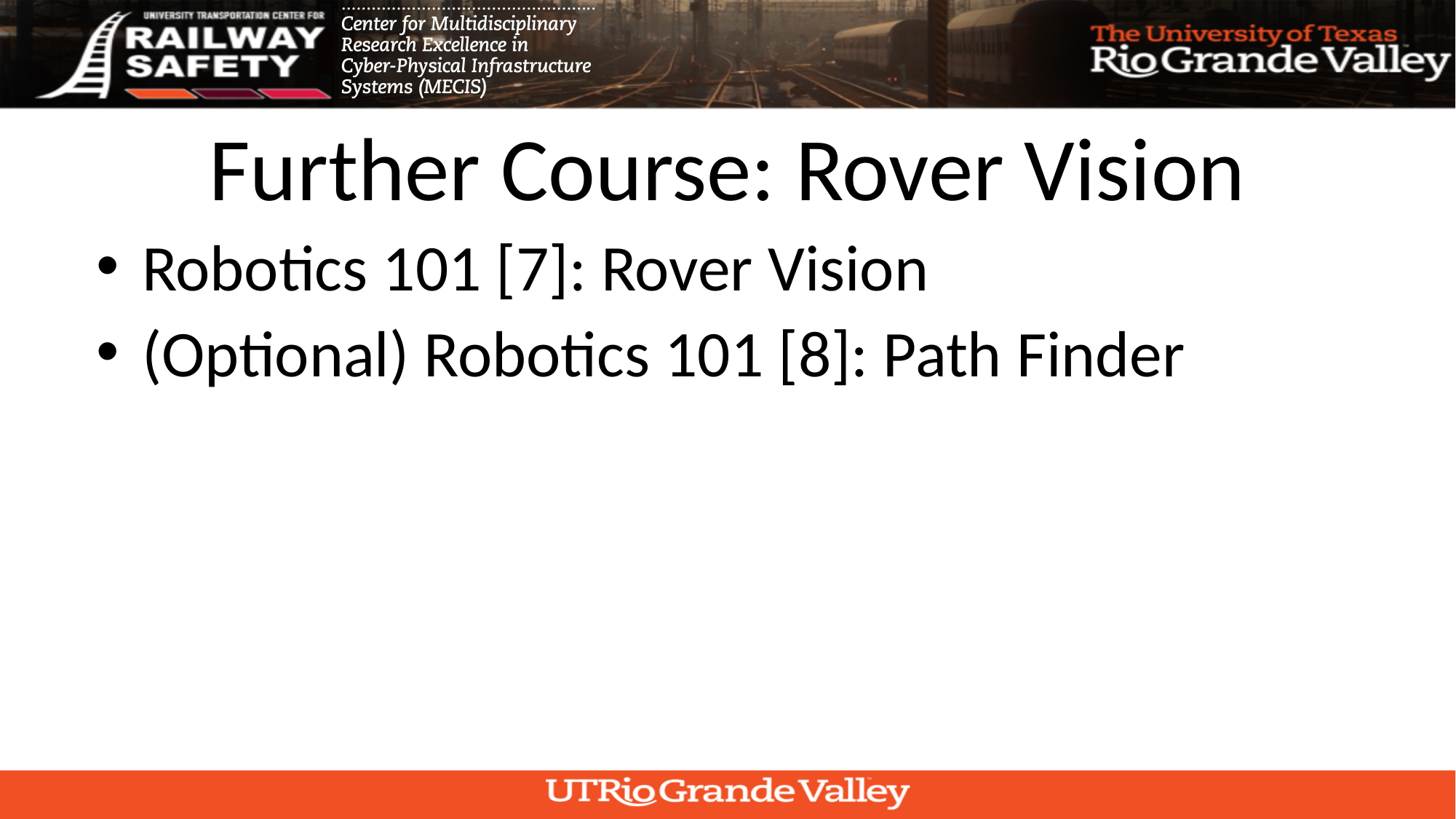

# Further Course: Rover Vision
Robotics 101 [7]: Rover Vision
(Optional) Robotics 101 [8]: Path Finder